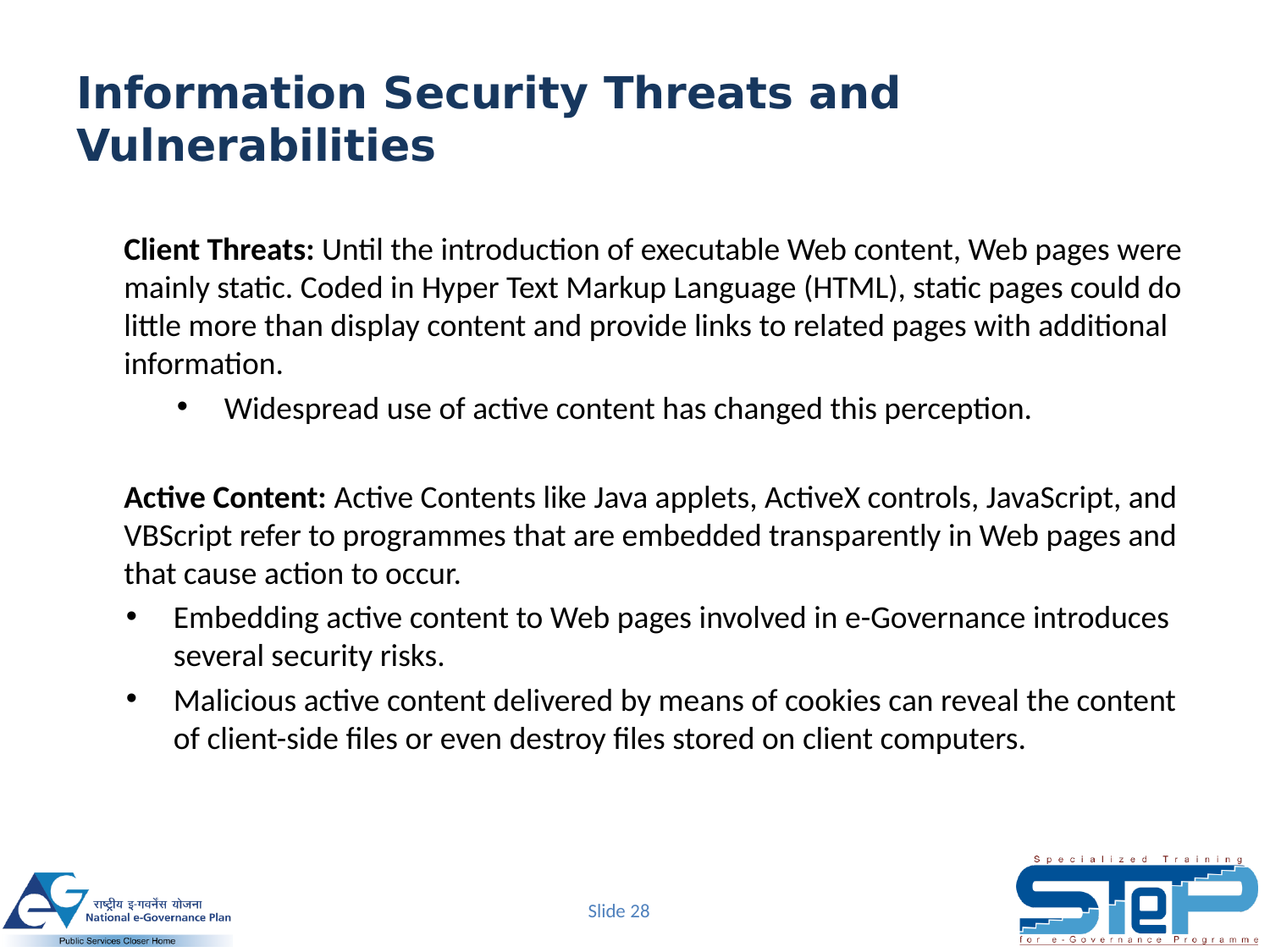

# Information Security Threats and Vulnerabilities
	Client Threats: Until the introduction of executable Web content, Web pages were mainly static. Coded in Hyper Text Markup Language (HTML), static pages could do little more than display content and provide links to related pages with additional information.
Widespread use of active content has changed this perception.

	Active Content: Active Contents like Java applets, ActiveX controls, JavaScript, and VBScript refer to programmes that are embedded transparently in Web pages and that cause action to occur.
Embedding active content to Web pages involved in e-Governance introduces several security risks.
Malicious active content delivered by means of cookies can reveal the content of client-side files or even destroy files stored on client computers.